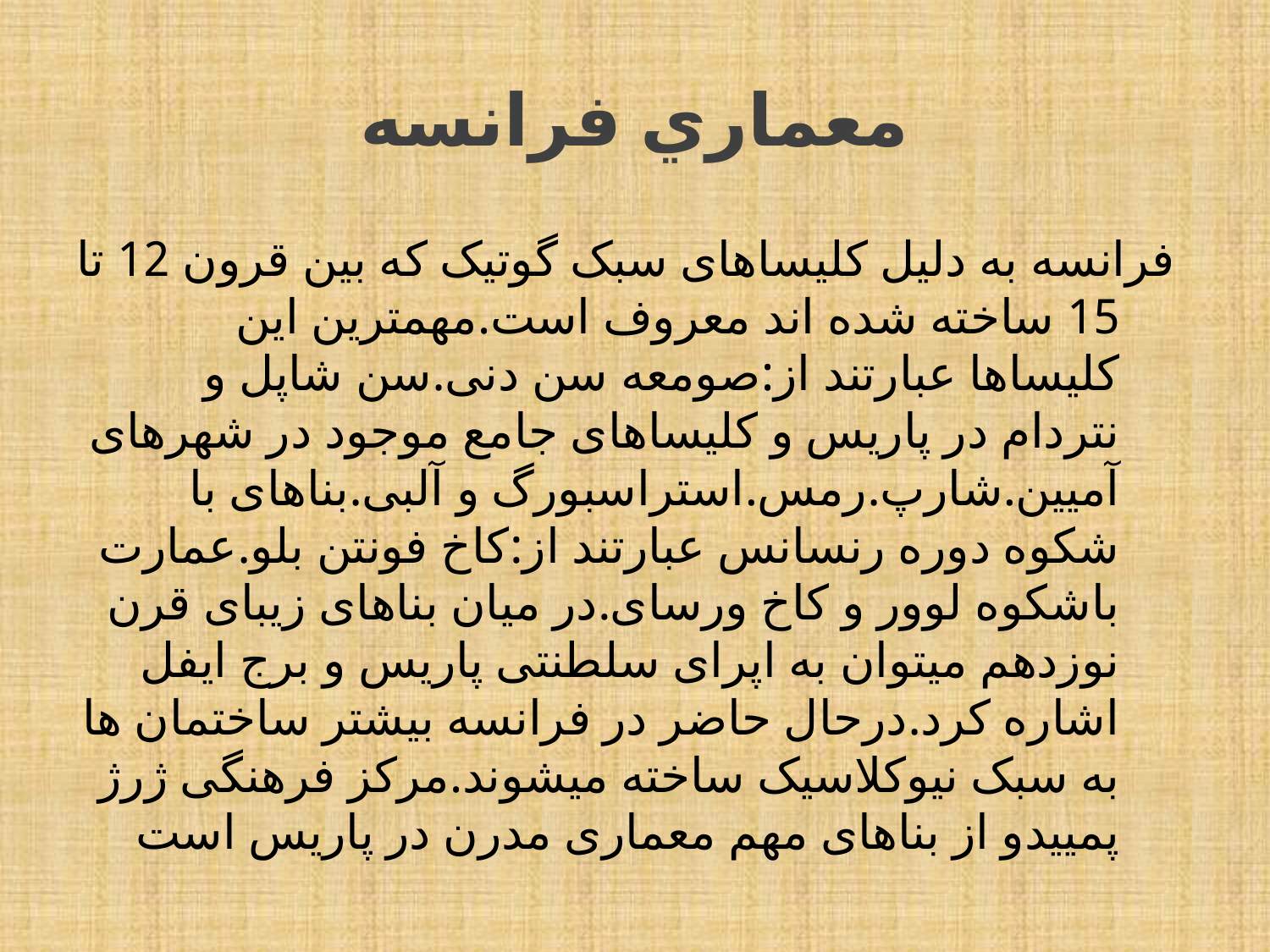

# معماري فرانسه
فرانسه به دلیل کلیساهای سبک گوتیک که بین قرون 12 تا 15 ساخته شده اند معروف است.مهمترین این کلیساها عبارتند از:صومعه سن دنی.سن شاپل و نتردام در پاریس و کلیساهای جامع موجود در شهرهای آمیین.شارپ.رمس.استراسبورگ و آلبی.بناهای با شکوه دوره رنسانس عبارتند از:کاخ فونتن بلو.عمارت باشکوه لوور و کاخ ورسای.در میان بناهای زیبای قرن نوزدهم میتوان به اپرای سلطنتی پاریس و برج ایفل اشاره کرد.درحال حاضر در فرانسه بیشتر ساختمان ها به سبک نيوکلاسیک ساخته میشوند.مرکز فرهنگی ژرژ پمییدو از بناهای مهم معماری مدرن در پاریس است